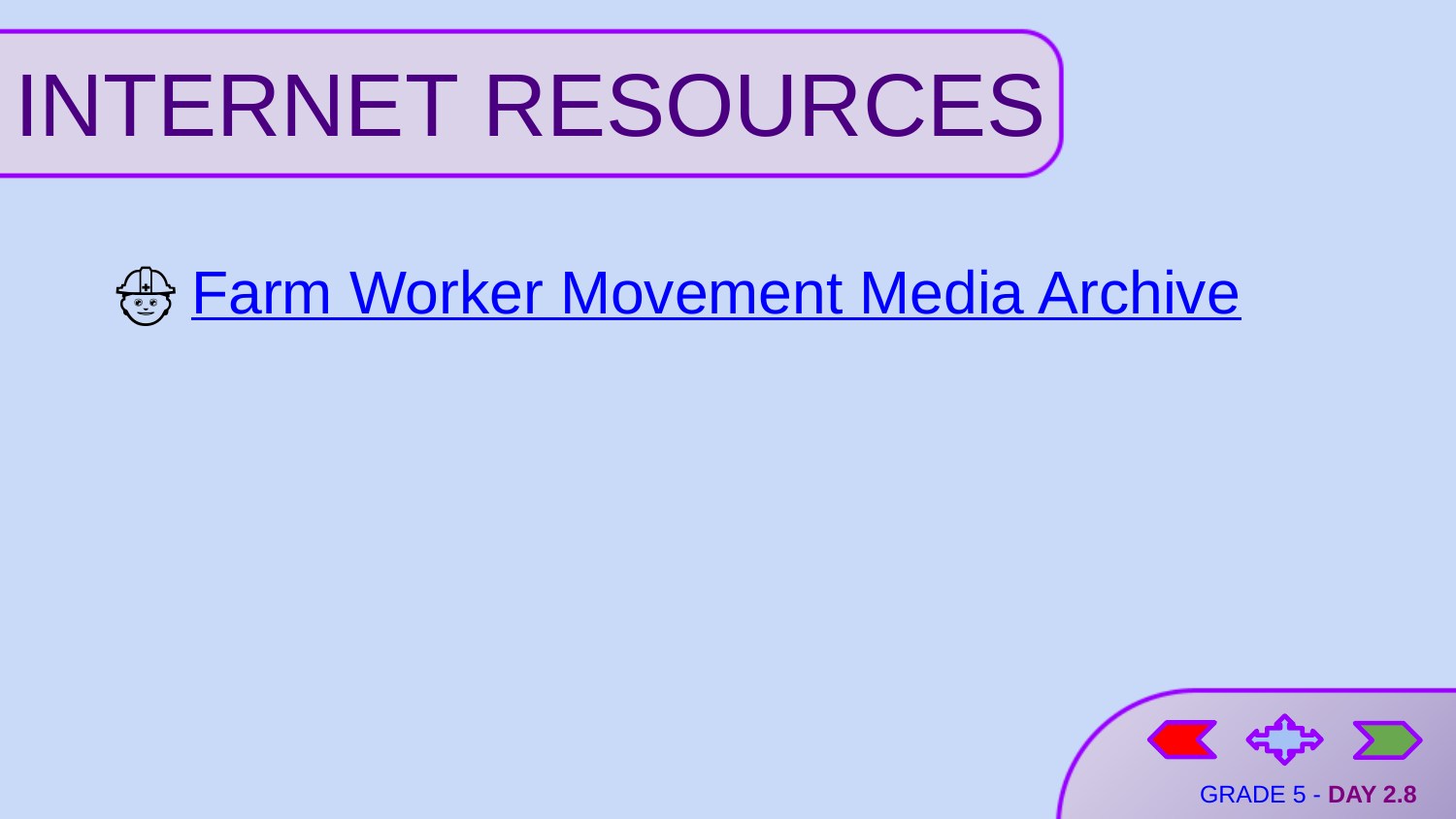

# INTERNET RESOURCES
👷 Farm Worker Movement Media Archive

GRADE 5 - DAY 2.8